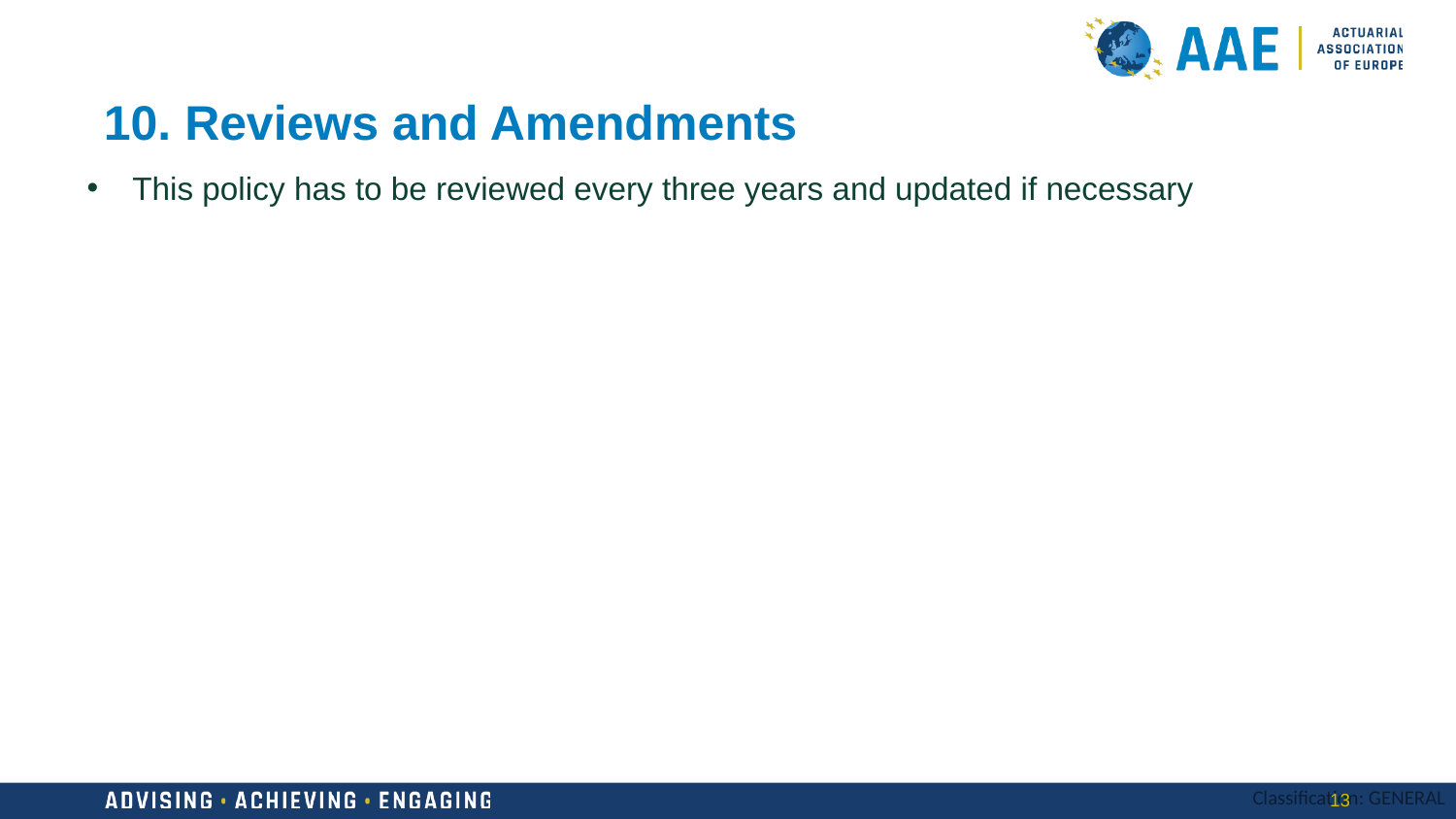

# 10. Reviews and Amendments
This policy has to be reviewed every three years and updated if necessary

13